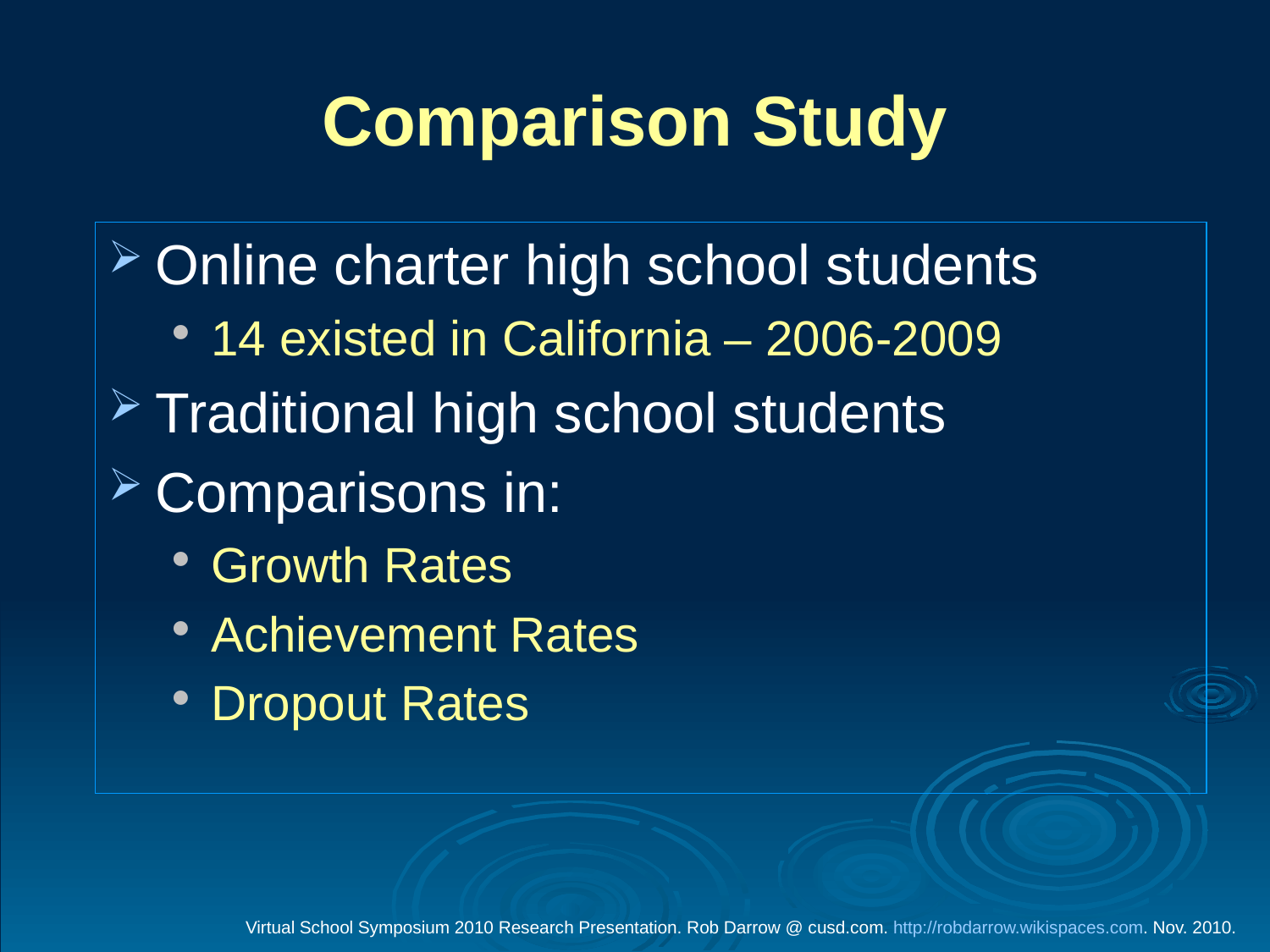

# Comparison Study
Online charter high school students
14 existed in California – 2006-2009
Traditional high school students
Comparisons in:
Growth Rates
Achievement Rates
Dropout Rates